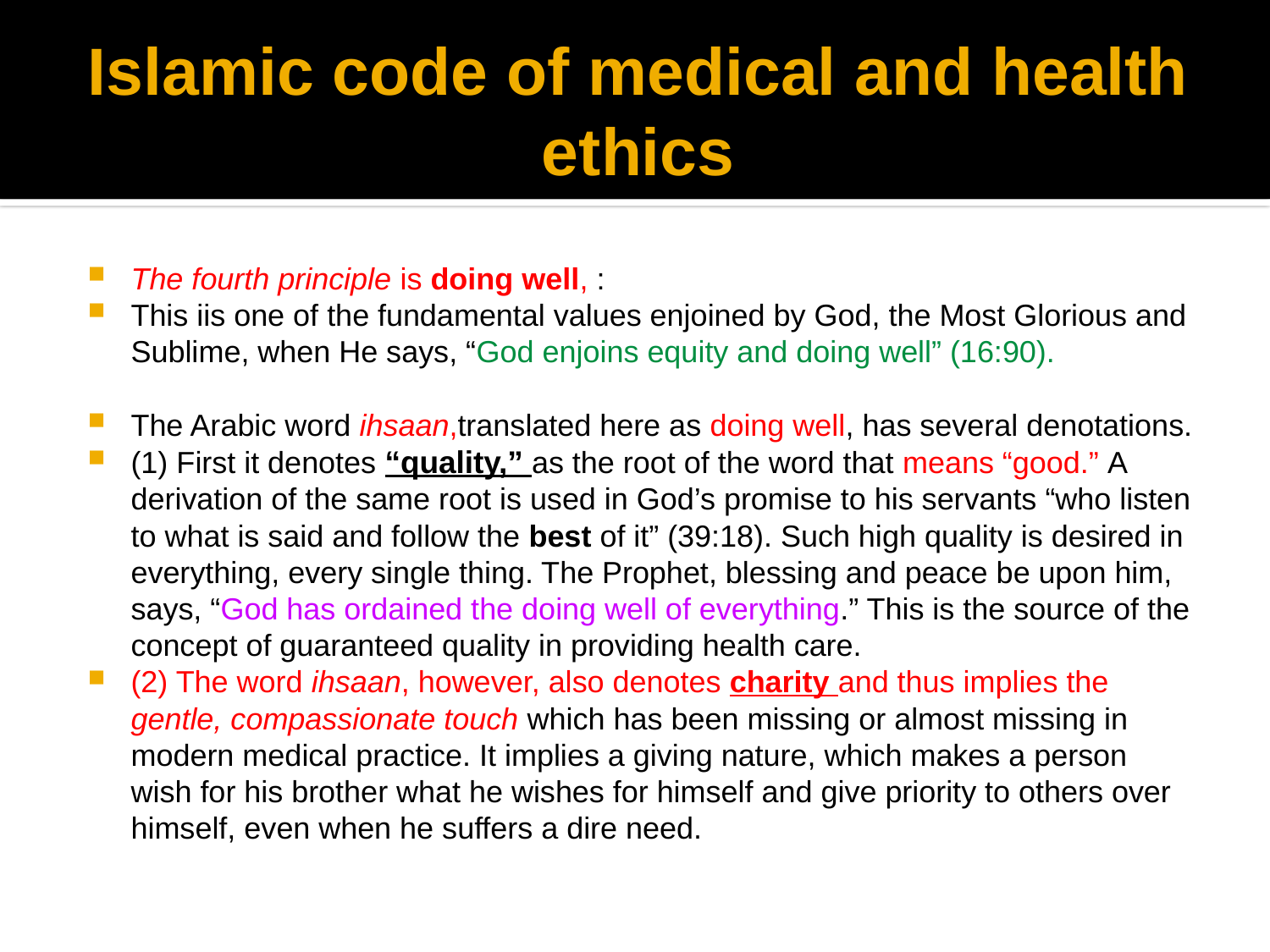

# Islamic code of medical and health ethics
The fourth principle is doing well, :
This iis one of the fundamental values enjoined by God, the Most Glorious and Sublime, when He says, “God enjoins equity and doing well” (16:90).

The Arabic word ihsaan,translated here as doing well, has several denotations.
(1) First it denotes “quality,” as the root of the word that means “good.” A derivation of the same root is used in God’s promise to his servants “who listen to what is said and follow the best of it” (39:18). Such high quality is desired in everything, every single thing. The Prophet, blessing and peace be upon him, says, “God has ordained the doing well of everything.” This is the source of the concept of guaranteed quality in providing health care.
(2) The word ihsaan, however, also denotes charity and thus implies the gentle, compassionate touch which has been missing or almost missing in modern medical practice. It implies a giving nature, which makes a person wish for his brother what he wishes for himself and give priority to others over himself, even when he suffers a dire need.